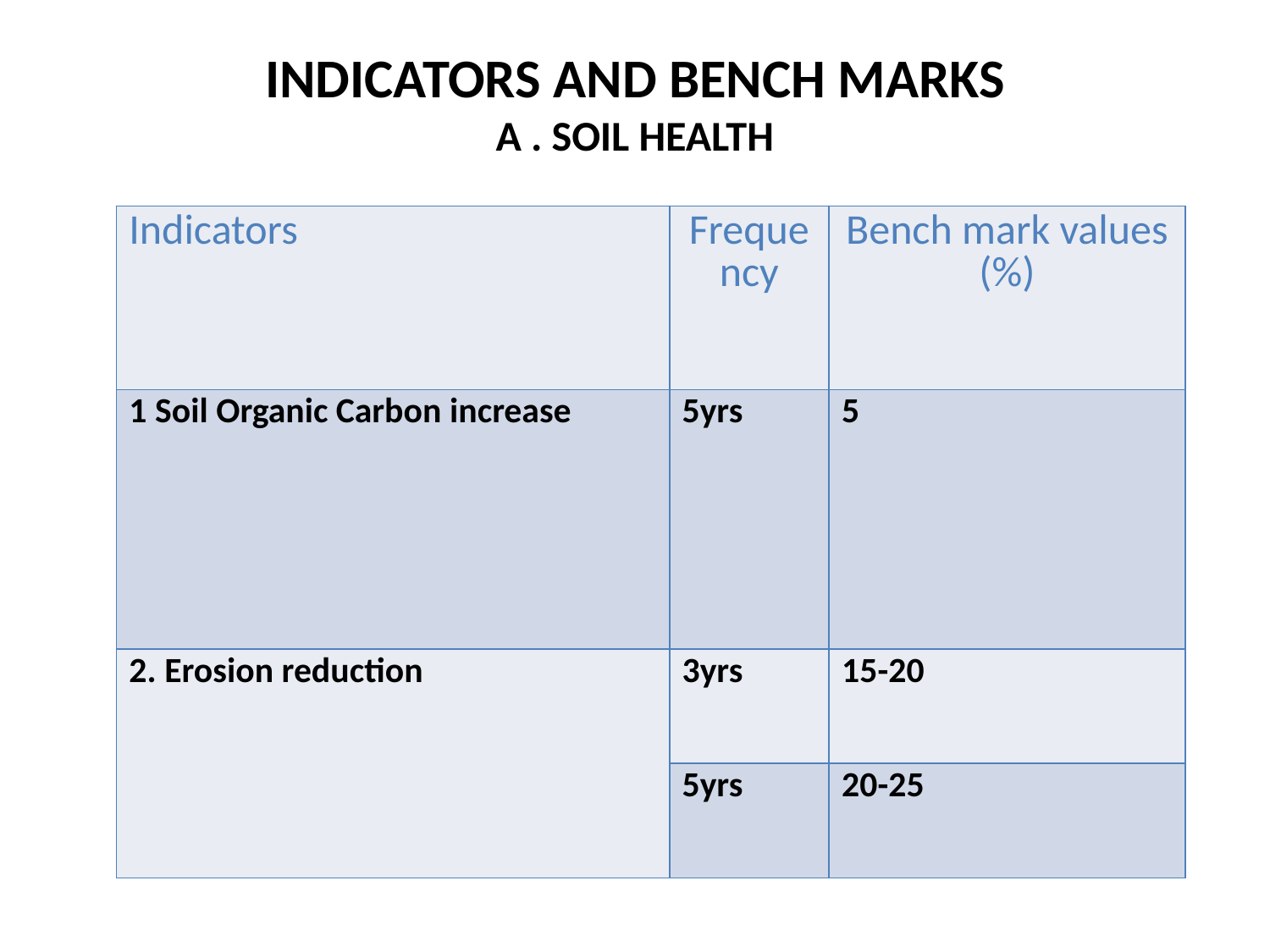

# INDICATORS AND BENCH MARKS A . SOIL HEALTH
| Indicators | Frequency | Bench mark values (%) |
| --- | --- | --- |
| 1 Soil Organic Carbon increase | 5yrs | 5 |
| 2. Erosion reduction | 3yrs | 15-20 |
|  | 5yrs | 20-25 |